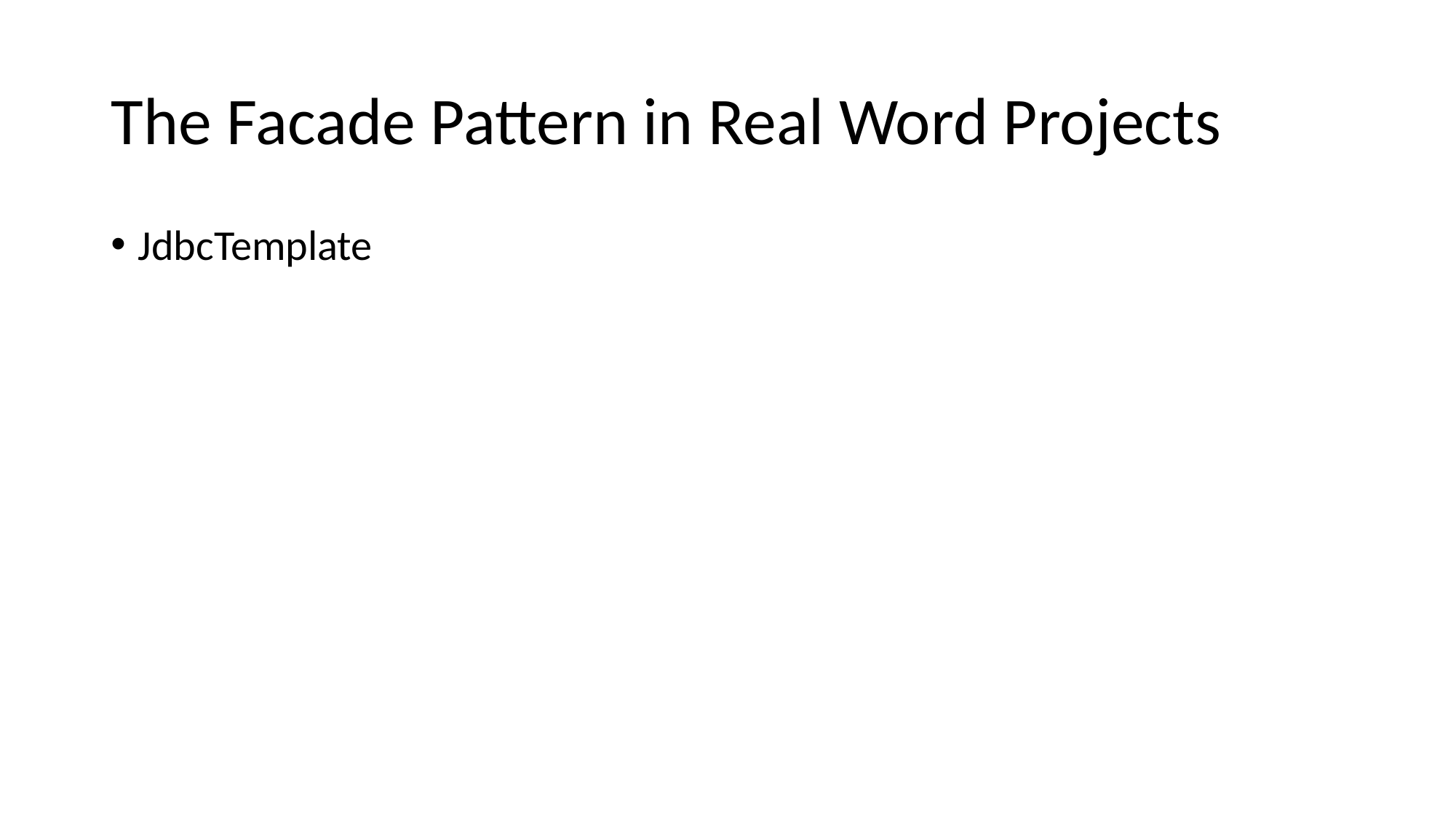

# The Facade Pattern in Real Word Projects
JdbcTemplate